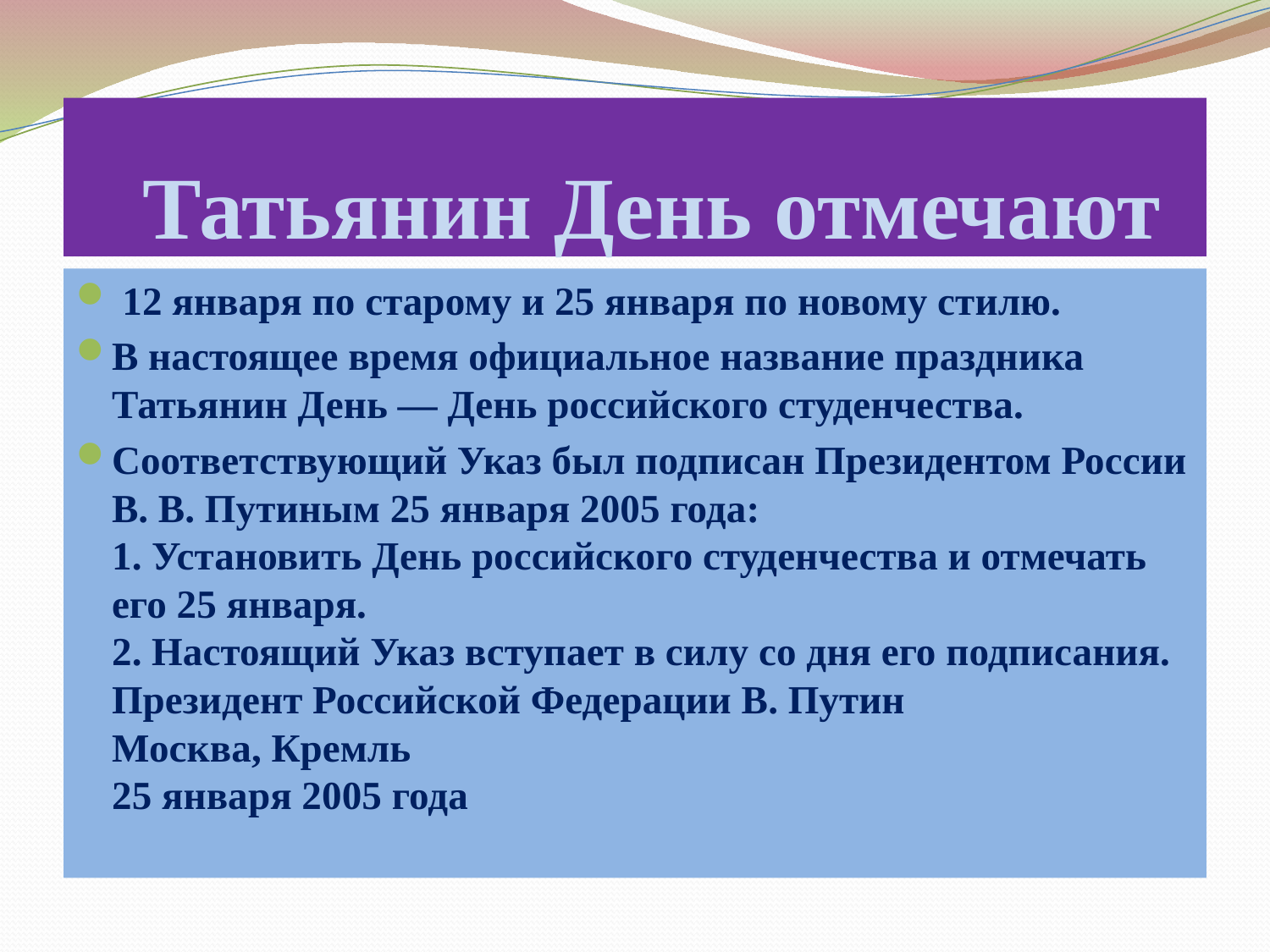

# Татьянин День отмечают
 12 января по старому и 25 января по новому стилю.
В настоящее время официальное название праздника Татьянин День — День российского студенчества.
Соответствующий Указ был подписан Президентом России В. В. Путиным 25 января 2005 года:
1. Установить День российского студенчества и отмечать его 25 января. 
2. Настоящий Указ вступает в силу со дня его подписания. 
Президент Российской Федерации В. Путин
Москва, Кремль 
25 января 2005 года